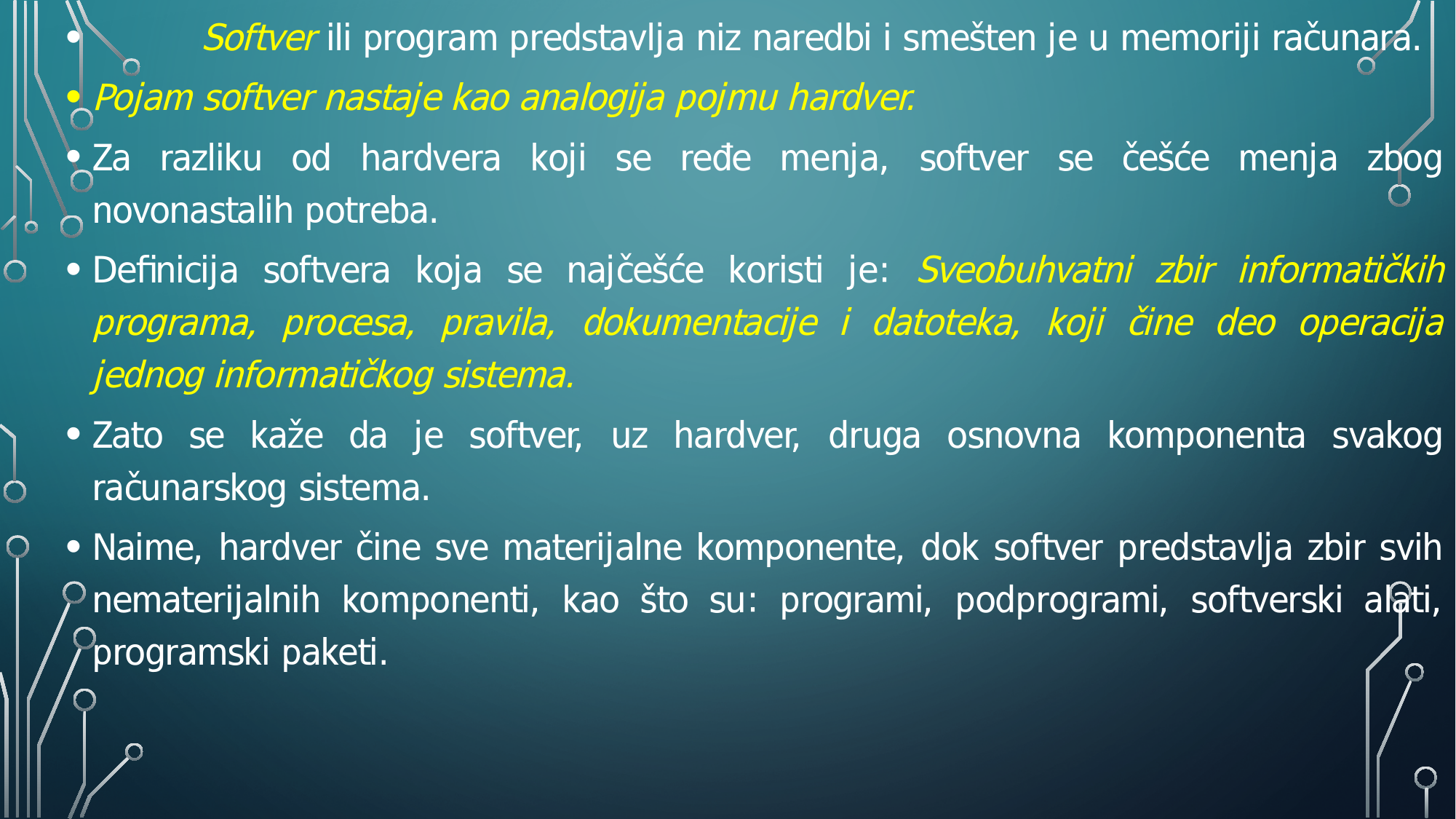

Softver ili program predstavlja niz naredbi i smešten je u memoriji računara.
Pojam softver nastaje kao analogija pojmu hardver.
Za razliku od hardvera koji se ređe menja, softver se češće menja zbog novonastalih potreba.
Definicija softvera koja se najčešće koristi je: Sveobuhvatni zbir informatičkih programa, procesa, pravila, dokumentacije i datoteka, koji čine deo operacija jednog informatičkog sistema.
Zato se kaže da je softver, uz hardver, druga osnovna komponenta svakog računarskog sistema.
Naime, hardver čine sve materijalne komponente, dok softver predstavlja zbir svih nematerijalnih komponenti, kao što su: programi, podprogrami, softverski alati, programski paketi.